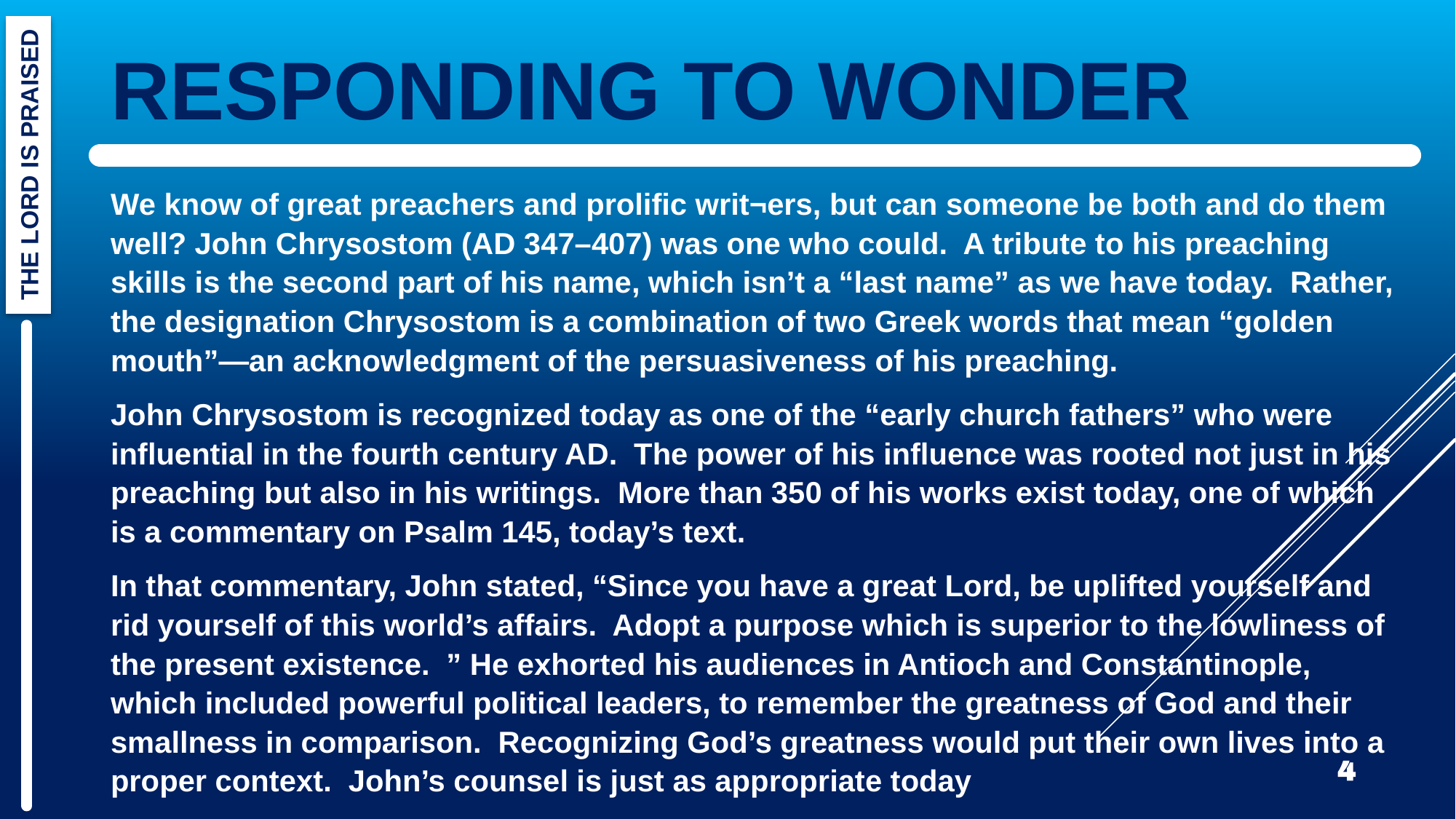

# Responding to Wonder
The Lord Is Praised
We know of great preachers and prolific writ¬ers, but can someone be both and do them well? John Chrysostom (AD 347–407) was one who could.  A tribute to his preaching skills is the second part of his name, which isn’t a “last name” as we have today.  Rather, the designation Chrysostom is a combination of two Greek words that mean “golden mouth”—an acknowledgment of the persuasiveness of his preaching.

John Chrysostom is recognized today as one of the “early church fathers” who were influential in the fourth century AD.  The power of his influence was rooted not just in his preaching but also in his writings.  More than 350 of his works exist today, one of which is a commentary on Psalm 145, today’s text.

In that commentary, John stated, “Since you have a great Lord, be uplifted yourself and rid yourself of this world’s affairs.  Adopt a purpose which is superior to the lowliness of the present existence.  ” He exhorted his audiences in Antioch and Constantinople, which included powerful political leaders, to remember the greatness of God and their smallness in comparison.  Recognizing God’s greatness would put their own lives into a proper context.  John’s counsel is just as appropriate today
4